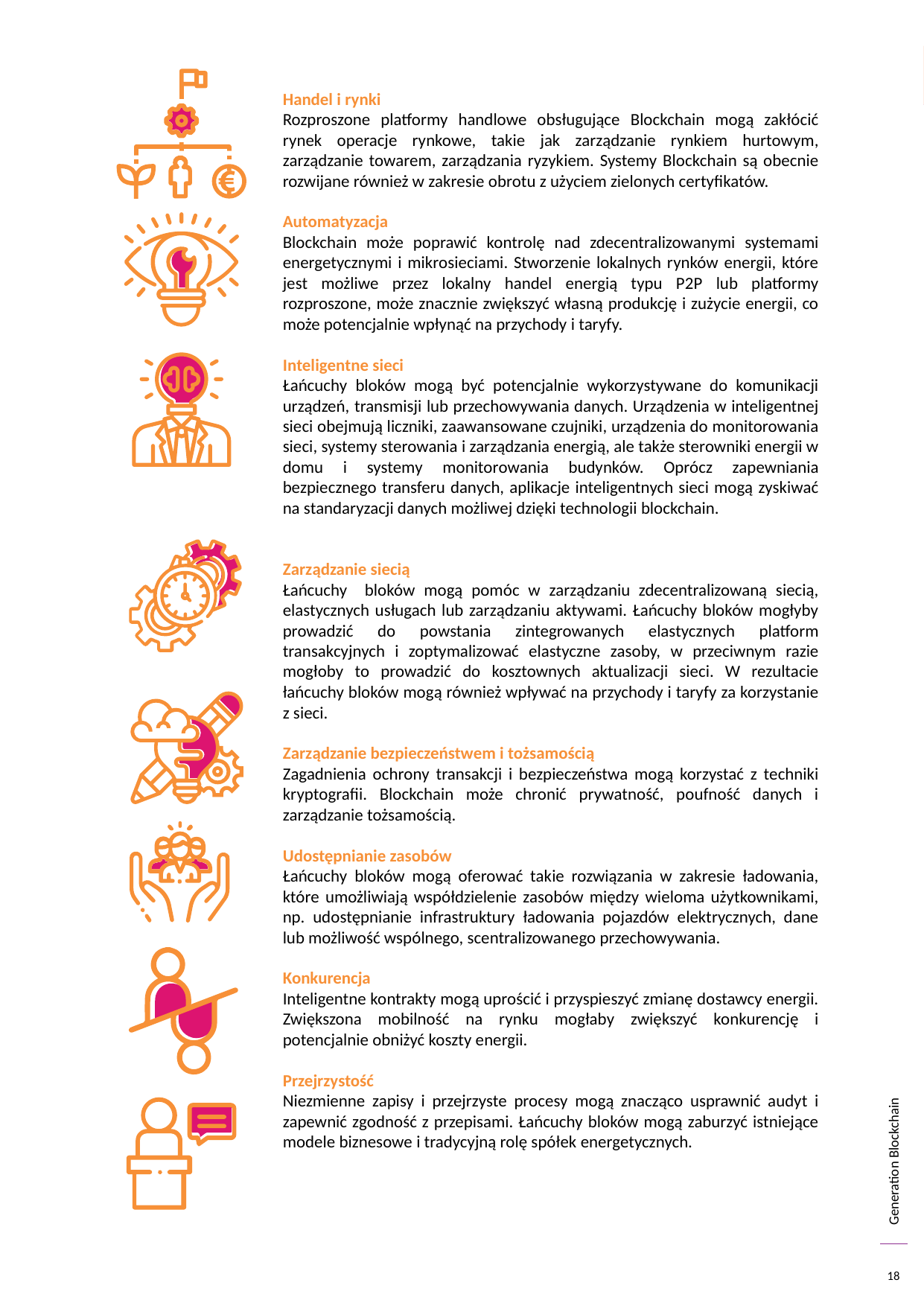

Handel i rynki
Rozproszone platformy handlowe obsługujące Blockchain mogą zakłócić rynek operacje rynkowe, takie jak zarządzanie rynkiem hurtowym, zarządzanie towarem, zarządzania ryzykiem. Systemy Blockchain są obecnie rozwijane również w zakresie obrotu z użyciem zielonych certyfikatów.

Automatyzacja
Blockchain może poprawić kontrolę nad zdecentralizowanymi systemami energetycznymi i mikrosieciami. Stworzenie lokalnych rynków energii, które jest możliwe przez lokalny handel energią typu P2P lub platformy rozproszone, może znacznie zwiększyć własną produkcję i zużycie energii, co może potencjalnie wpłynąć na przychody i taryfy.

Inteligentne sieci
Łańcuchy bloków mogą być potencjalnie wykorzystywane do komunikacji urządzeń, transmisji lub przechowywania danych. Urządzenia w inteligentnej sieci obejmują liczniki, zaawansowane czujniki, urządzenia do monitorowania sieci, systemy sterowania i zarządzania energią, ale także sterowniki energii w domu i systemy monitorowania budynków. Oprócz zapewniania bezpiecznego transferu danych, aplikacje inteligentnych sieci mogą zyskiwać na standaryzacji danych możliwej dzięki technologii blockchain.

Zarządzanie siecią
Łańcuchy  bloków mogą pomóc w zarządzaniu zdecentralizowaną siecią, elastycznych usługach lub zarządzaniu aktywami. Łańcuchy bloków mogłyby prowadzić do powstania zintegrowanych elastycznych platform transakcyjnych i zoptymalizować elastyczne zasoby, w przeciwnym razie mogłoby to prowadzić do kosztownych aktualizacji sieci. W rezultacie łańcuchy bloków mogą również wpływać na przychody i taryfy za korzystanie z sieci.

Zarządzanie bezpieczeństwem i tożsamością
Zagadnienia ochrony transakcji i bezpieczeństwa mogą korzystać z techniki kryptografii. Blockchain może chronić prywatność, poufność danych i zarządzanie tożsamością.

Udostępnianie zasobów
Łańcuchy bloków mogą oferować takie rozwiązania w zakresie ładowania, które umożliwiają współdzielenie zasobów między wieloma użytkownikami, np. udostępnianie infrastruktury ładowania pojazdów elektrycznych, dane lub możliwość wspólnego, scentralizowanego przechowywania.

Konkurencja
Inteligentne kontrakty mogą uprościć i przyspieszyć zmianę dostawcy energii. Zwiększona mobilność na rynku mogłaby zwiększyć konkurencję i potencjalnie obniżyć koszty energii.

Przejrzystość
Niezmienne zapisy i przejrzyste procesy mogą znacząco usprawnić audyt i zapewnić zgodność z przepisami. Łańcuchy bloków mogą zaburzyć istniejące modele biznesowe i tradycyjną rolę spółek energetycznych.

18